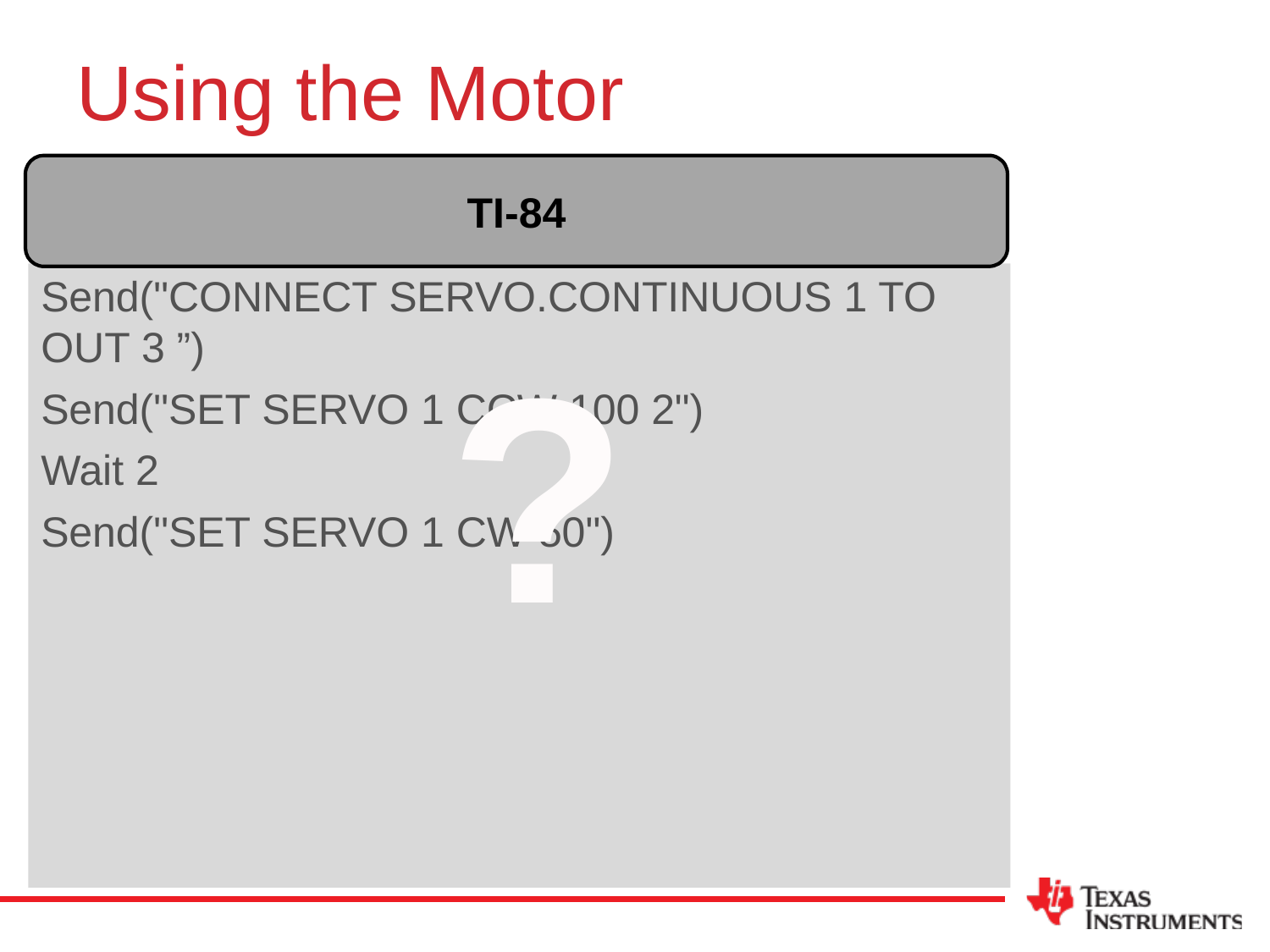

# Using the Motor
TI-84
Send("CONNECT SERVO.CONTINUOUS 1 TO OUT 3 ”)
Send("SET SERVO 1 CCW 100 2")
Wait 2
Send("SET SERVO 1 CW 50")

?